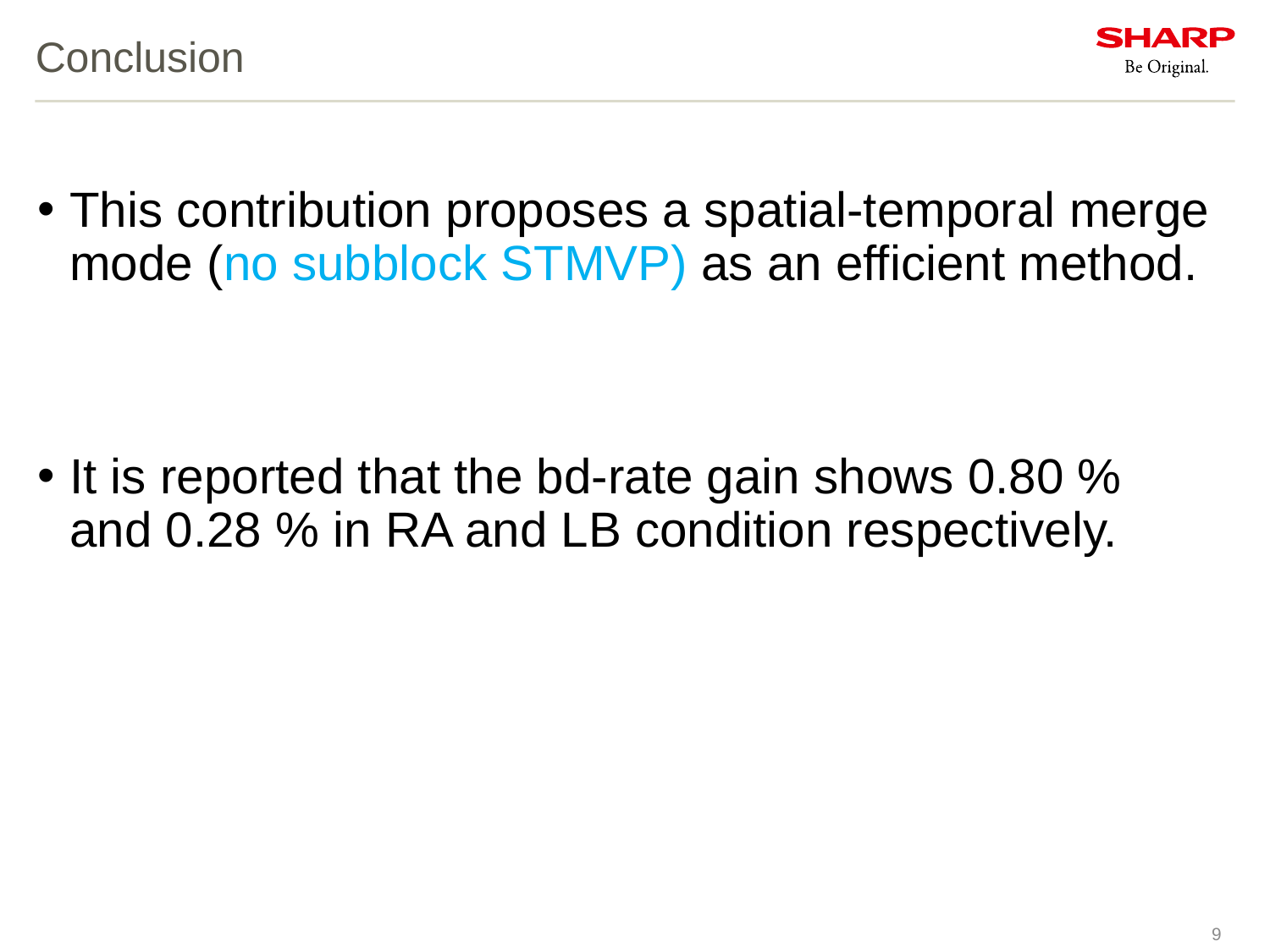

# Conclusion
This contribution proposes a spatial-temporal merge mode (no subblock STMVP) as an efficient method.

It is reported that the bd-rate gain shows 0.80 % and 0.28 % in RA and LB condition respectively.

9